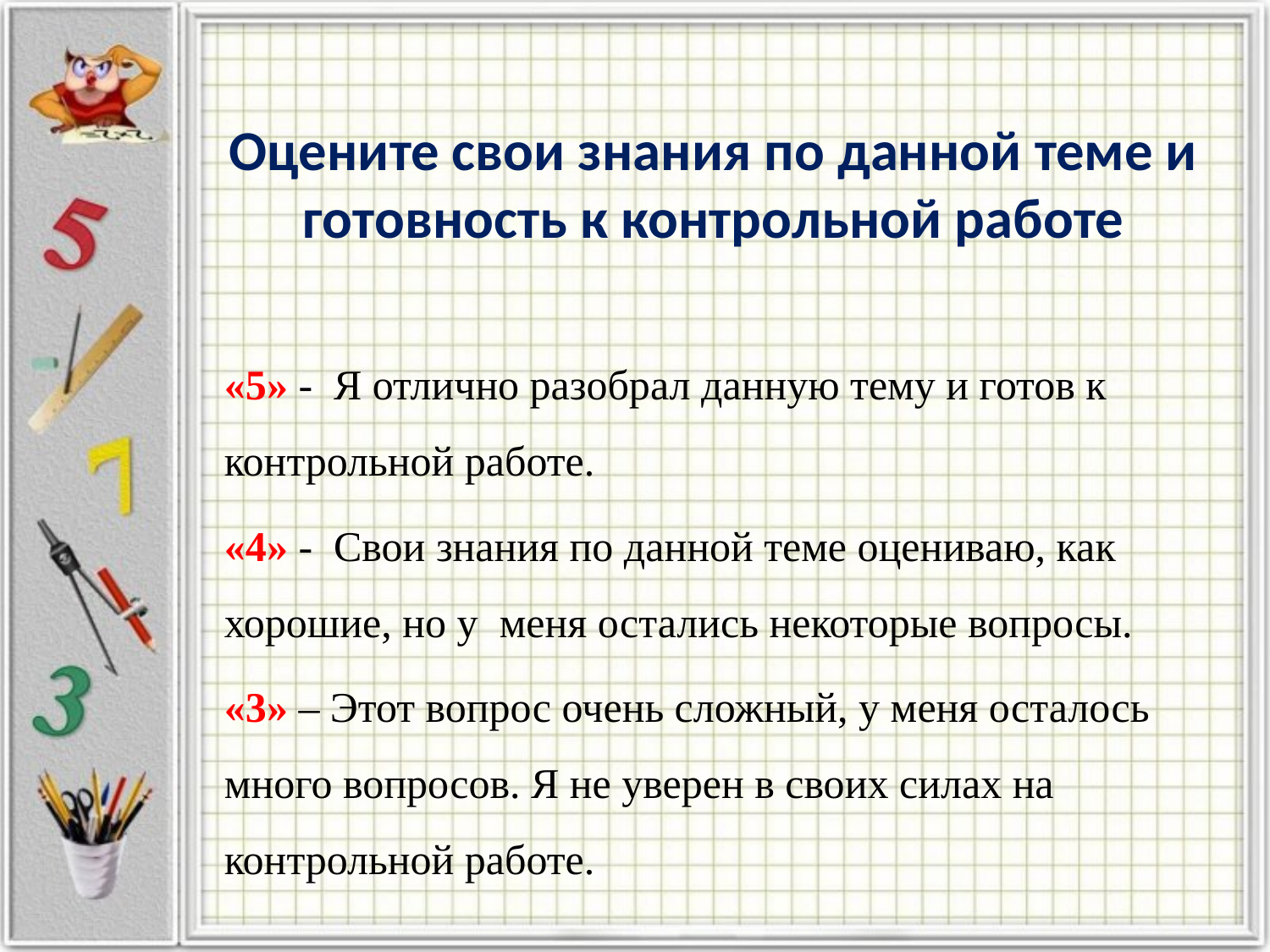

# Оцените свои знания по данной теме и готовность к контрольной работе
«5» -  Я отлично разобрал данную тему и готов к контрольной работе.
«4» -  Свои знания по данной теме оцениваю, как хорошие, но у  меня остались некоторые вопросы.
«3» – Этот вопрос очень сложный, у меня осталось много вопросов. Я не уверен в своих силах на контрольной работе.